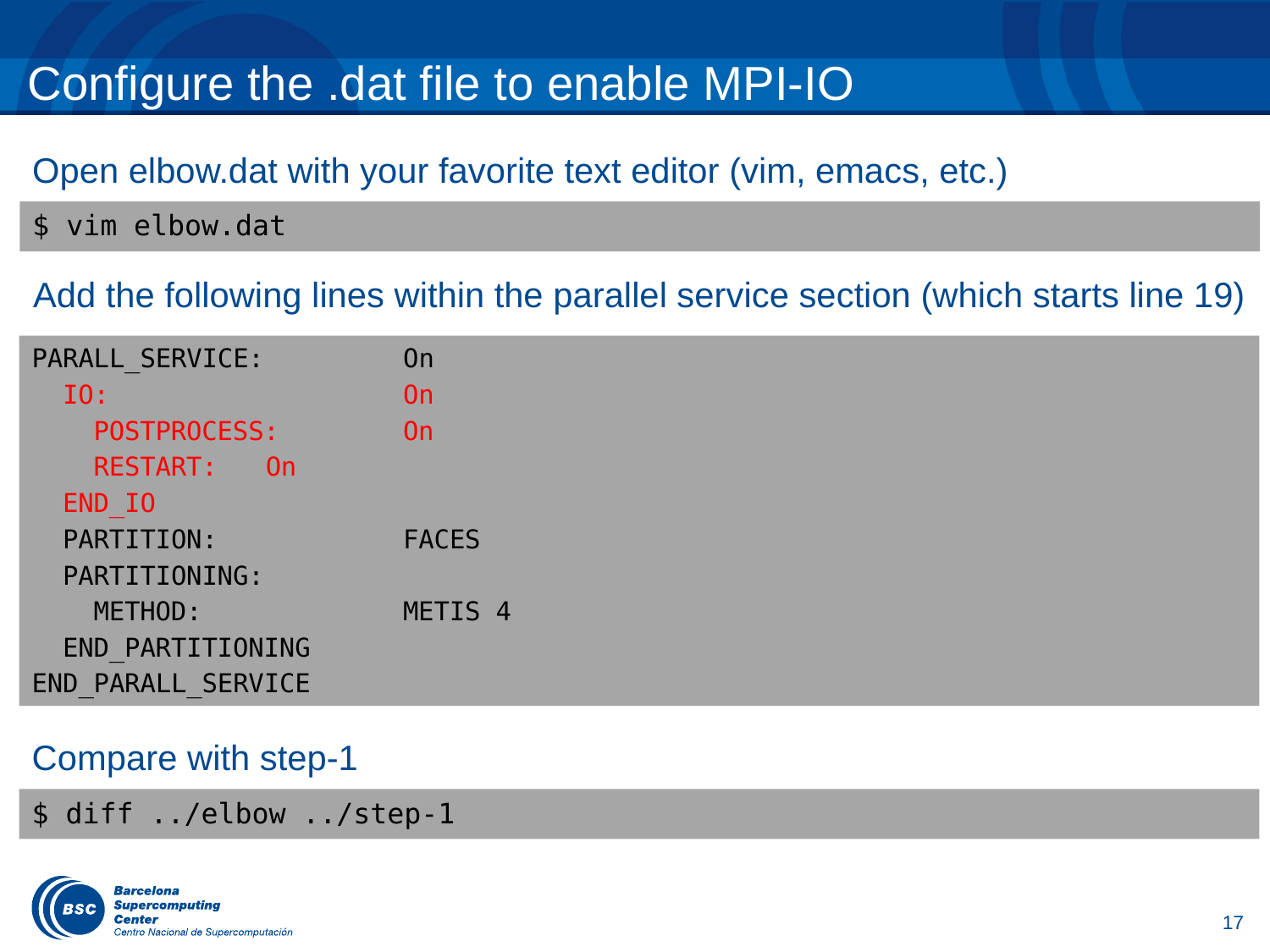

# Configure the .dat file to enable MPI-IO
Open elbow.dat with your favorite text editor (vim, emacs, etc.)
$ vim elbow.dat
Add the following lines within the parallel service section (which starts line 19)
PARALL_SERVICE:         On
  IO:                   On
    POSTPROCESS:        On
    RESTART:		On
  END_IO
  PARTITION:            FACES
  PARTITIONING:
    METHOD:             METIS 4
  END_PARTITIONING
END_PARALL_SERVICE
Compare with step-1
$ diff ../elbow ../step-1
17